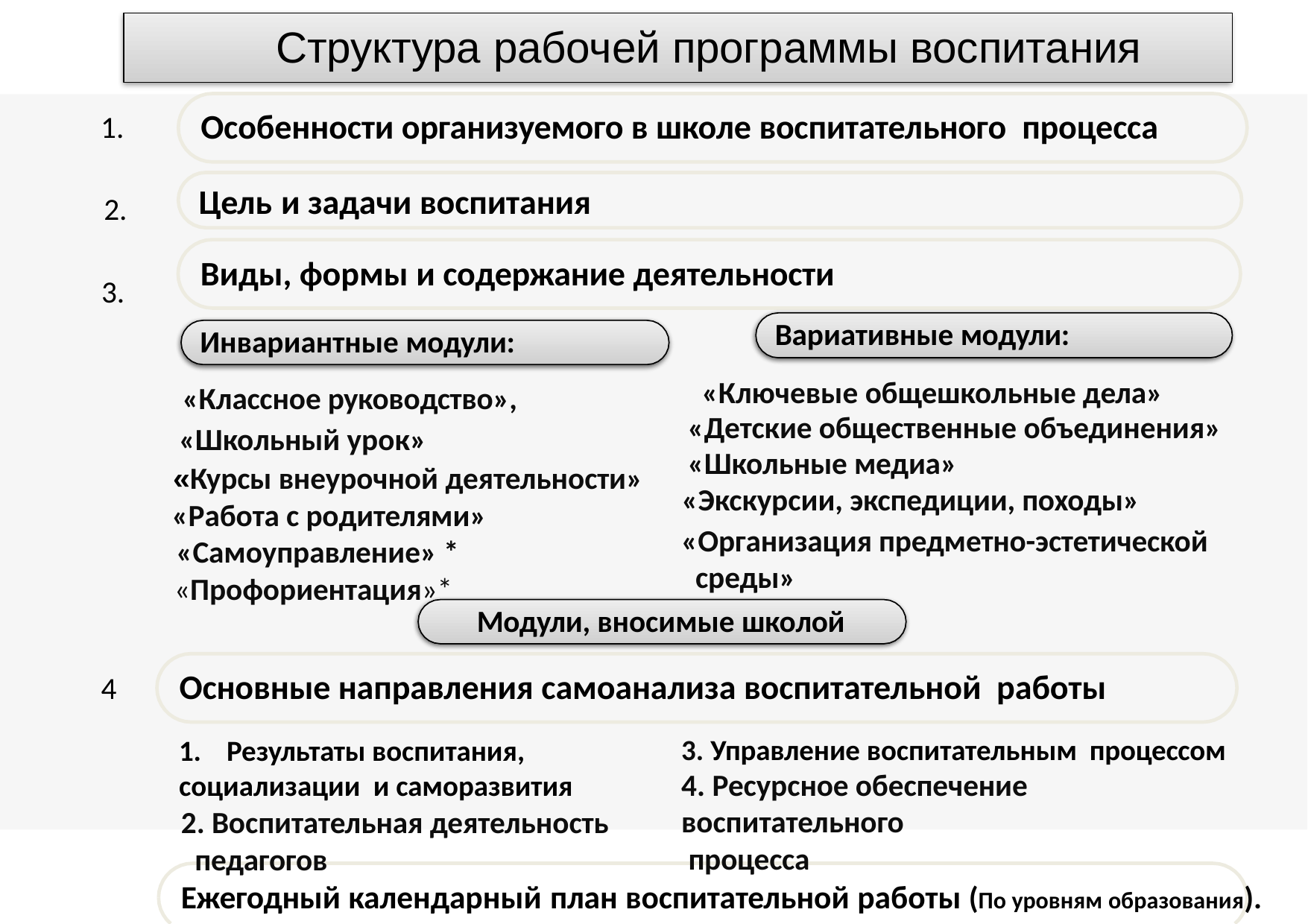

# Структура рабочей программы воспитания

Особенности организуемого в школе воспитательного процесса
1.

Цель и задачи воспитания
2.

Виды, формы и содержание деятельности
3.

Вариативные модули:

Инвариантные модули:
«Ключевые общешкольные дела»
«Детские общественные объединения»
«Школьные медиа»
«Экскурсии, экспедиции, походы»
«Организация предметно-эстетической
среды»
«Классное руководство»,
«Школьный урок»
«Курсы внеурочной деятельности»
«Работа с родителями»
«Самоуправление» *
«Профориентация»*

Модули, вносимые школой

Основные направления самоанализа воспитательной работы
4
1.	Результаты воспитания,
Управление воспитательным процессом
Ресурсное обеспечение
воспитательного
процесса
социализации и саморазвития
2. Воспитательная деятельность  педагогов

Ежегодный календарный план воспитательной работы (По уровням образования).